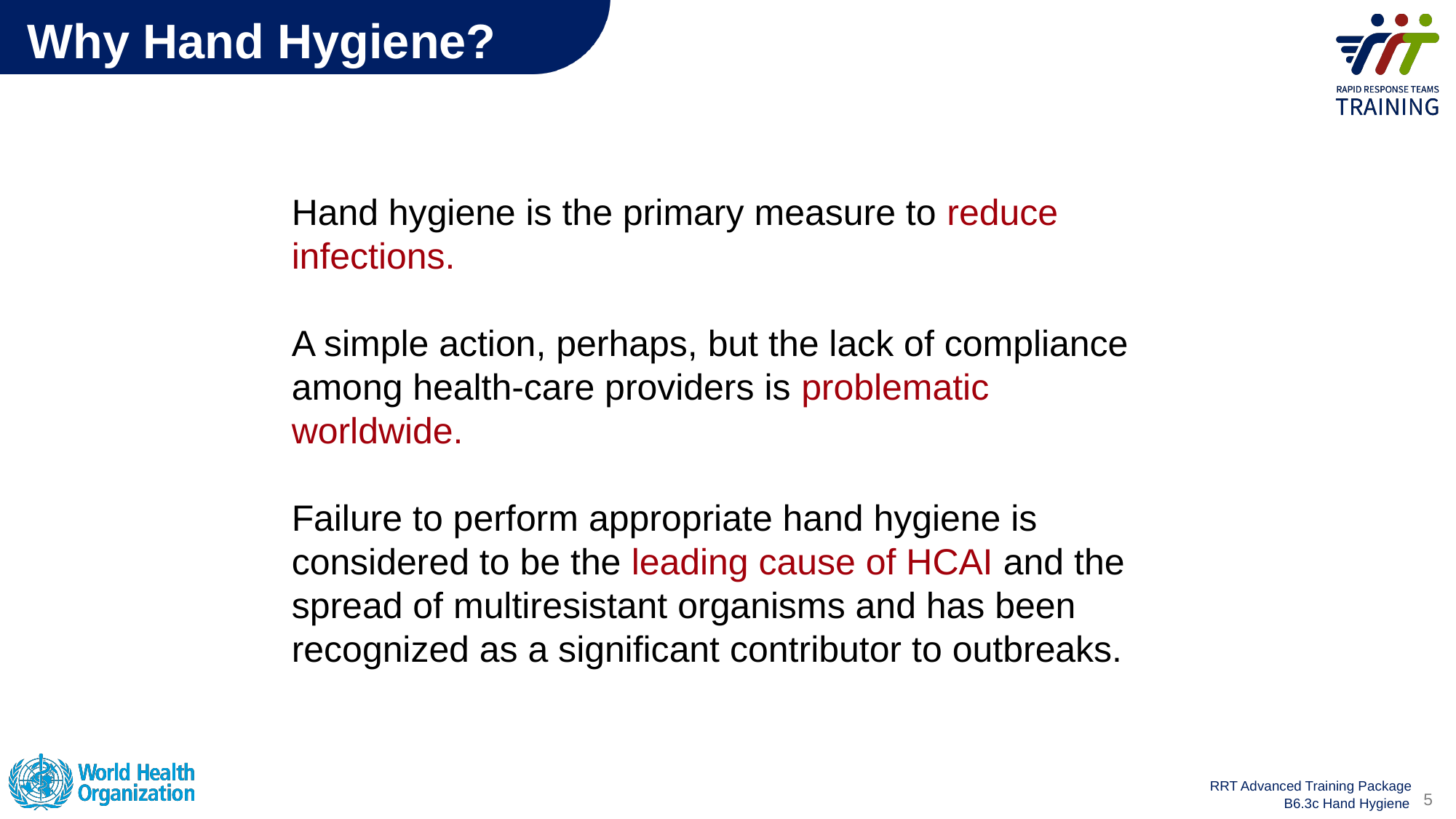

Why Hand Hygiene?
Hand hygiene is the primary measure to reduce infections.

A simple action, perhaps, but the lack of compliance among health-care providers is problematic worldwide.

Failure to perform appropriate hand hygiene is considered to be the leading cause of HCAI and the spread of multiresistant organisms and has been recognized as a significant contributor to outbreaks.